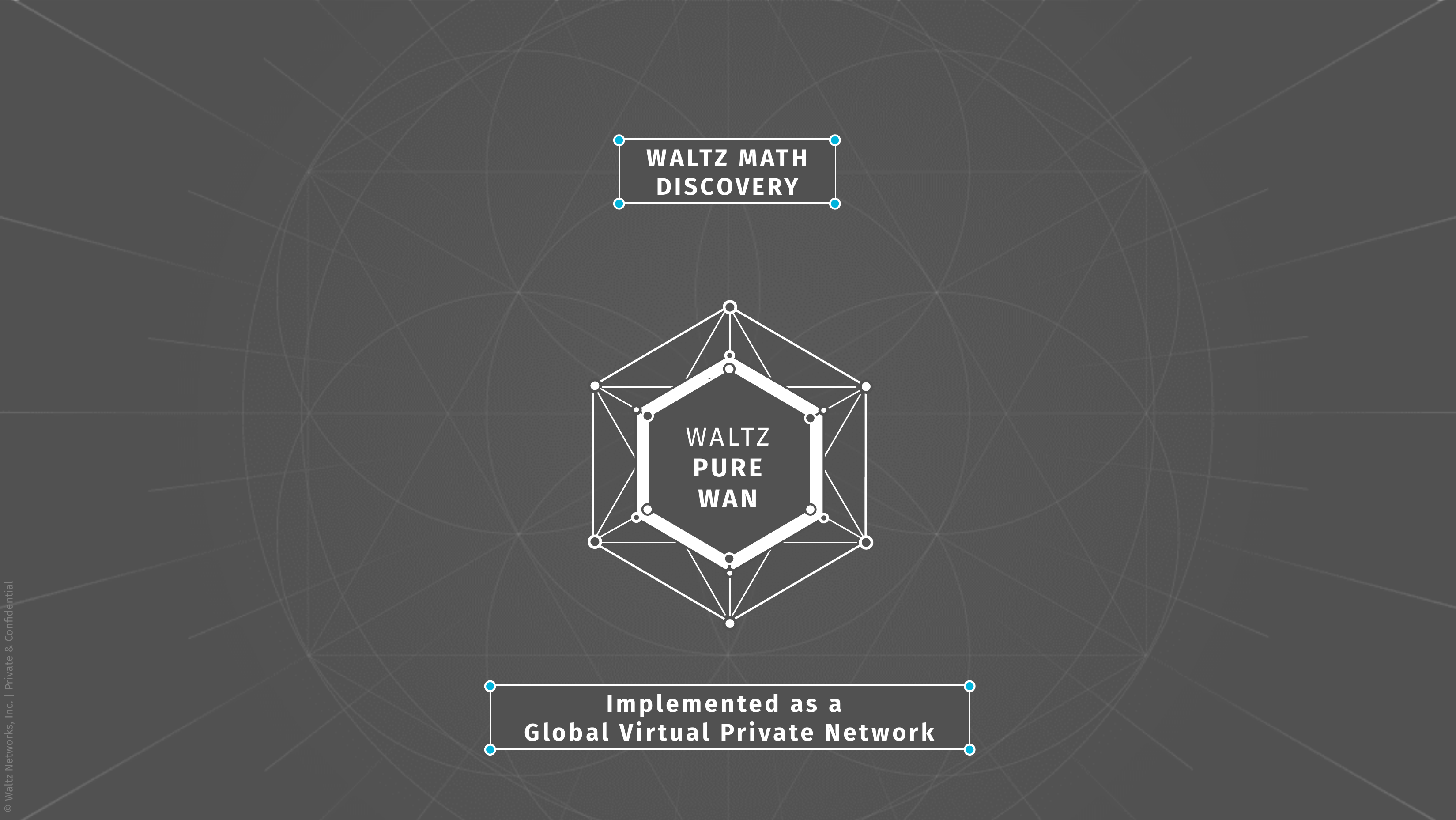

WALTZ MATH
DISCOVERY

WALTZ
PURE
WAN

Implemented as a
Global Virtual Private Network